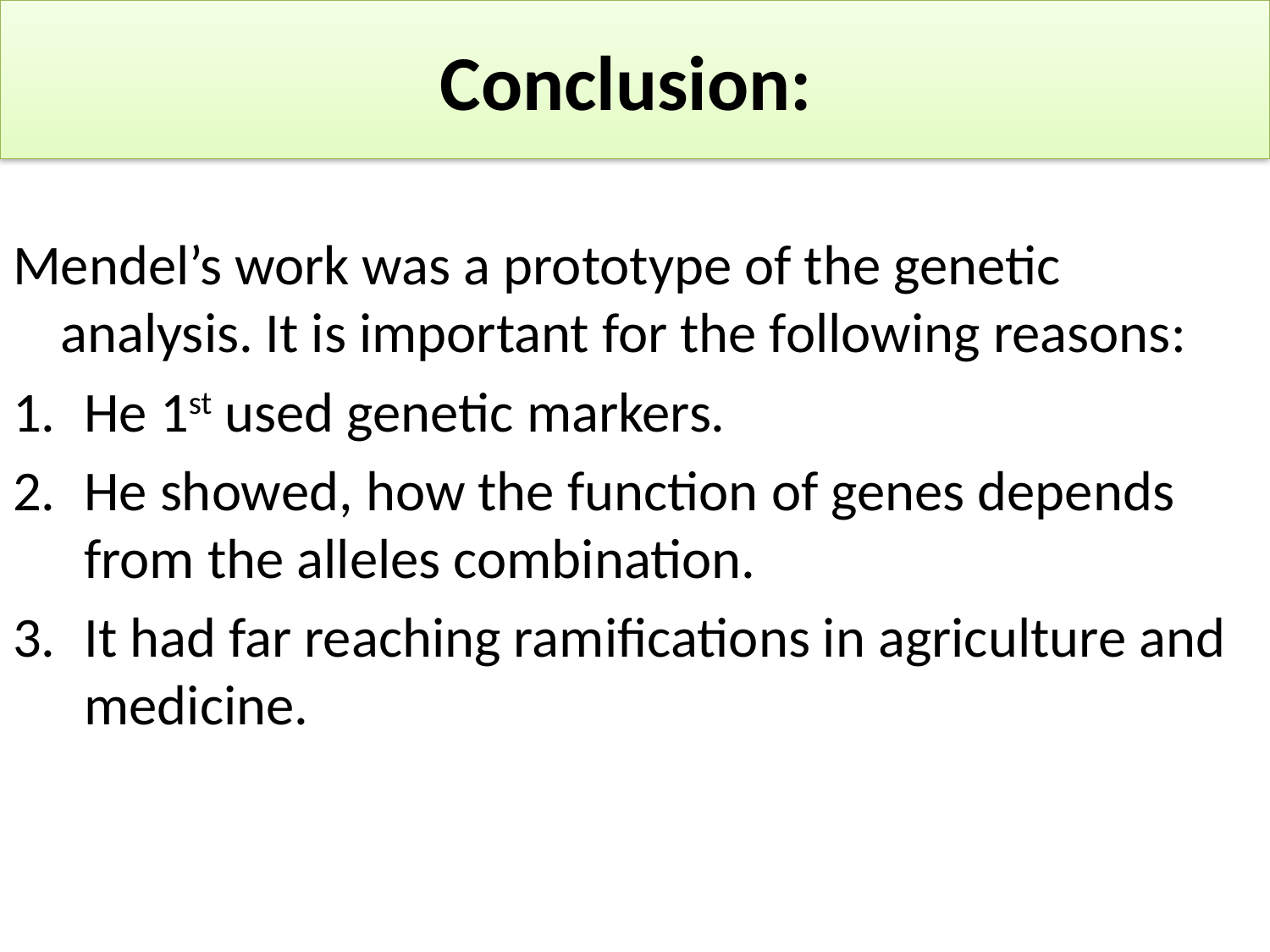

# Conclusion:
Mendel’s work was a prototype of the genetic analysis. It is important for the following reasons:
He 1st used genetic markers.
He showed, how the function of genes depends from the alleles combination.
It had far reaching ramifications in agriculture and medicine.